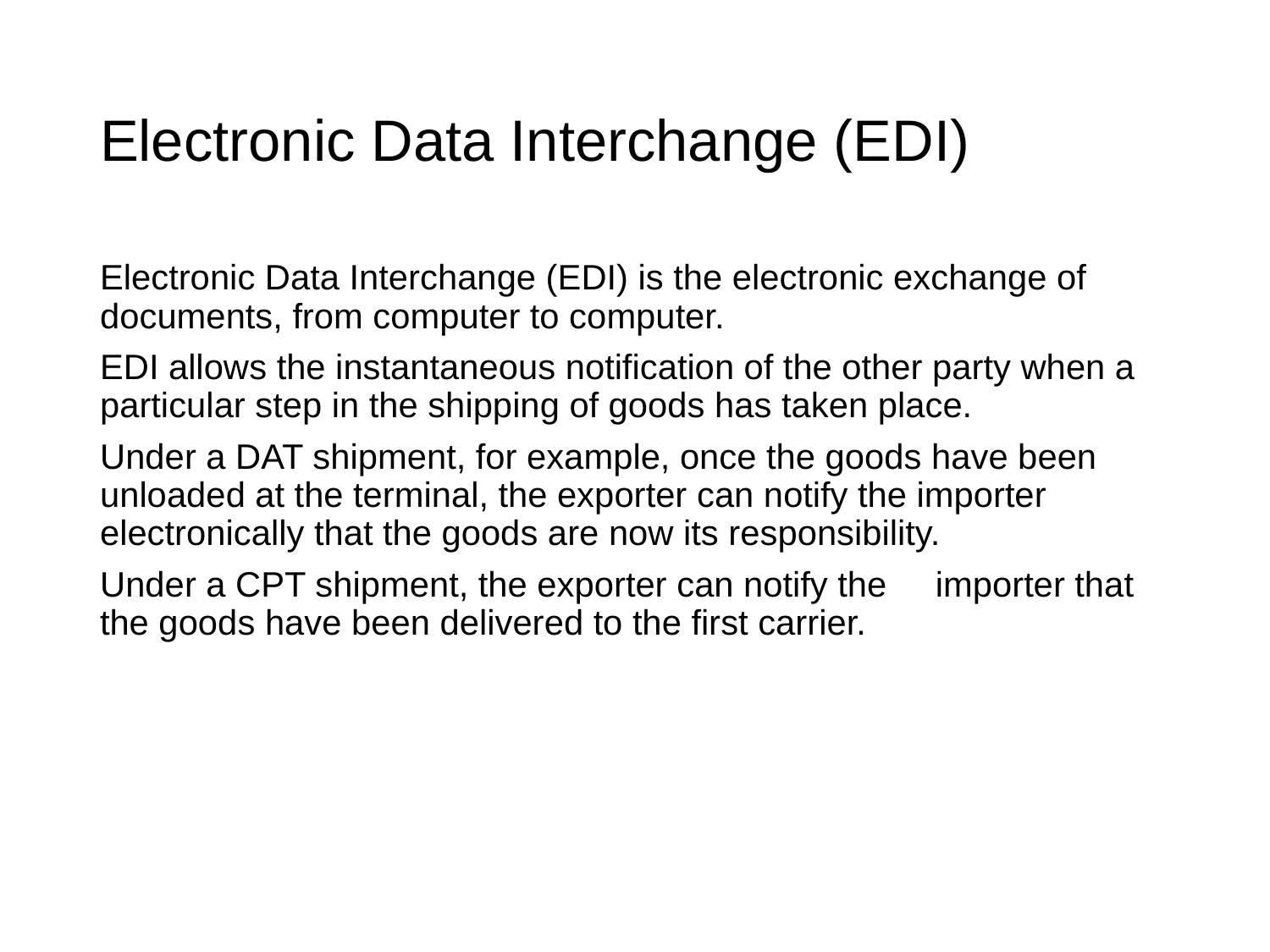

# Electronic Data Interchange (EDI)
Electronic Data Interchange (EDI) is the electronic exchange of documents, from computer to computer.
EDI allows the instantaneous notification of the other party when a particular step in the shipping of goods has taken place.
Under a DAT shipment, for example, once the goods have been unloaded at the terminal, the exporter can notify the importer electronically that the goods are now its responsibility.
Under a CPT shipment, the exporter can notify the     importer that the goods have been delivered to the first carrier.